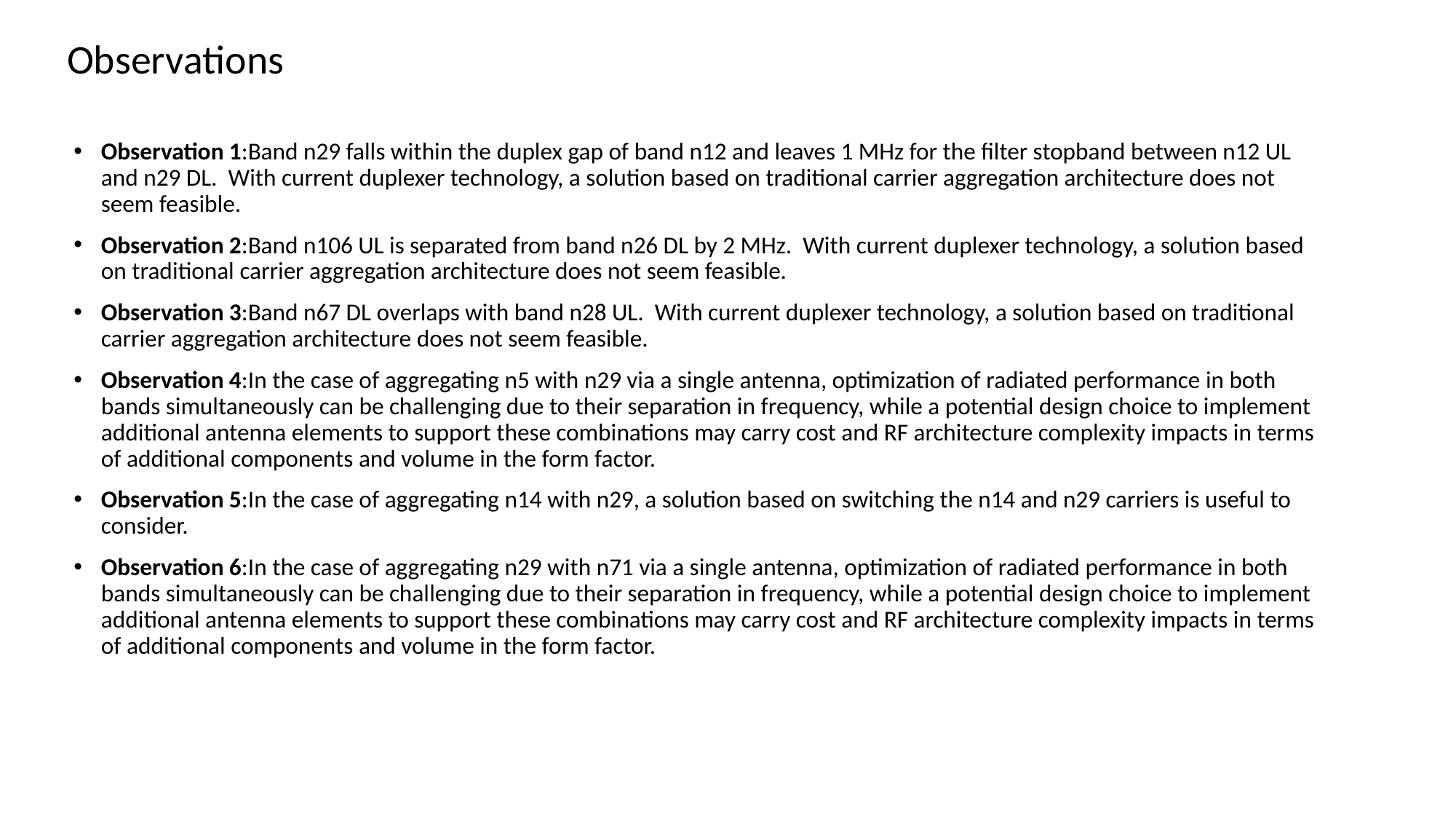

# Observations
Observation 1:Band n29 falls within the duplex gap of band n12 and leaves 1 MHz for the filter stopband between n12 UL and n29 DL.  With current duplexer technology, a solution based on traditional carrier aggregation architecture does not seem feasible.
Observation 2:Band n106 UL is separated from band n26 DL by 2 MHz.  With current duplexer technology, a solution based on traditional carrier aggregation architecture does not seem feasible.
Observation 3:Band n67 DL overlaps with band n28 UL.  With current duplexer technology, a solution based on traditional carrier aggregation architecture does not seem feasible.
Observation 4:In the case of aggregating n5 with n29 via a single antenna, optimization of radiated performance in both bands simultaneously can be challenging due to their separation in frequency, while a potential design choice to implement additional antenna elements to support these combinations may carry cost and RF architecture complexity impacts in terms of additional components and volume in the form factor.
Observation 5:In the case of aggregating n14 with n29, a solution based on switching the n14 and n29 carriers is useful to consider.
Observation 6:In the case of aggregating n29 with n71 via a single antenna, optimization of radiated performance in both bands simultaneously can be challenging due to their separation in frequency, while a potential design choice to implement additional antenna elements to support these combinations may carry cost and RF architecture complexity impacts in terms of additional components and volume in the form factor.